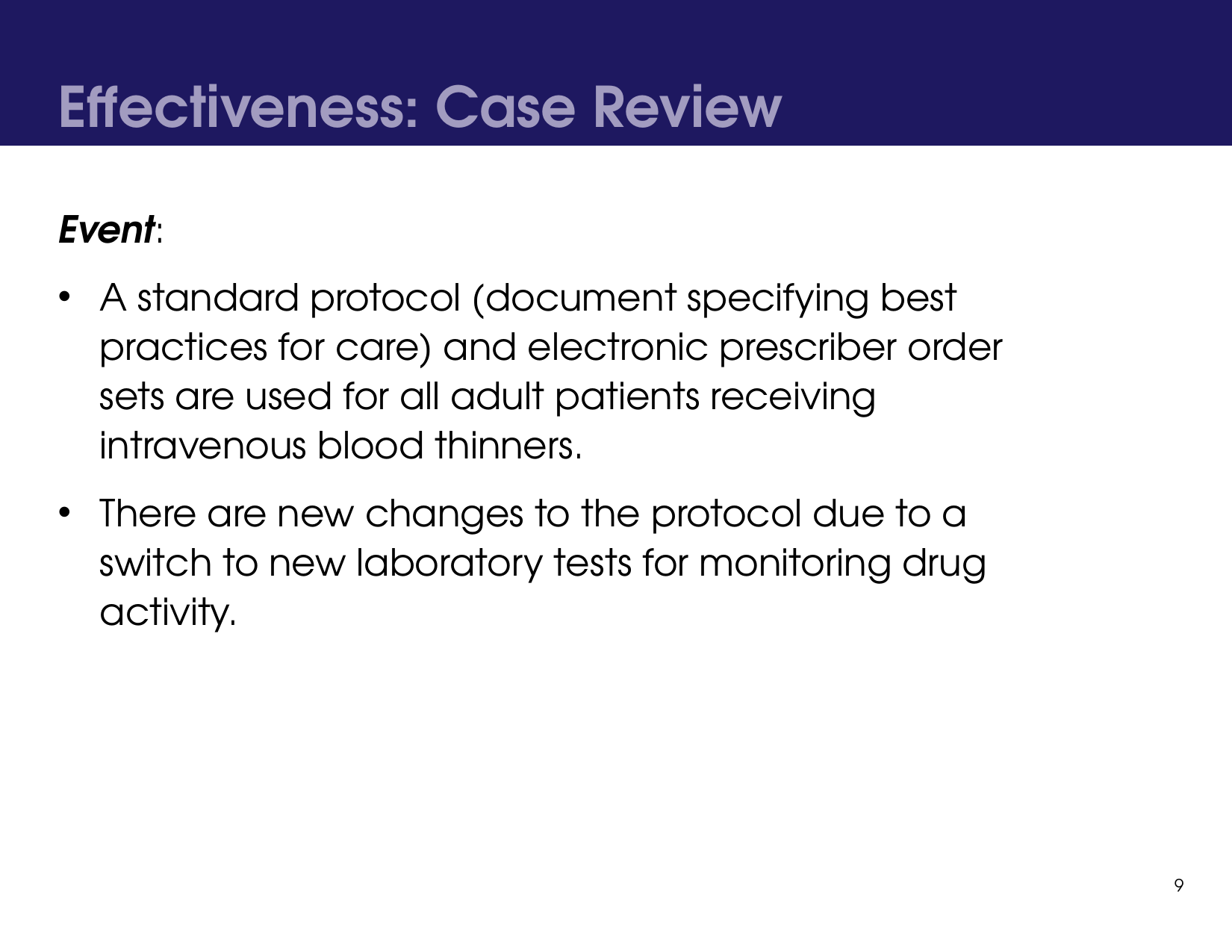

# Effectiveness: Case Review
Event:
A standard protocol (document specifying best practices for care) and electronic prescriber order sets are used for all adult patients receiving intravenous blood thinners.
There are new changes to the protocol due to a switch to new laboratory tests for monitoring drug activity.
9